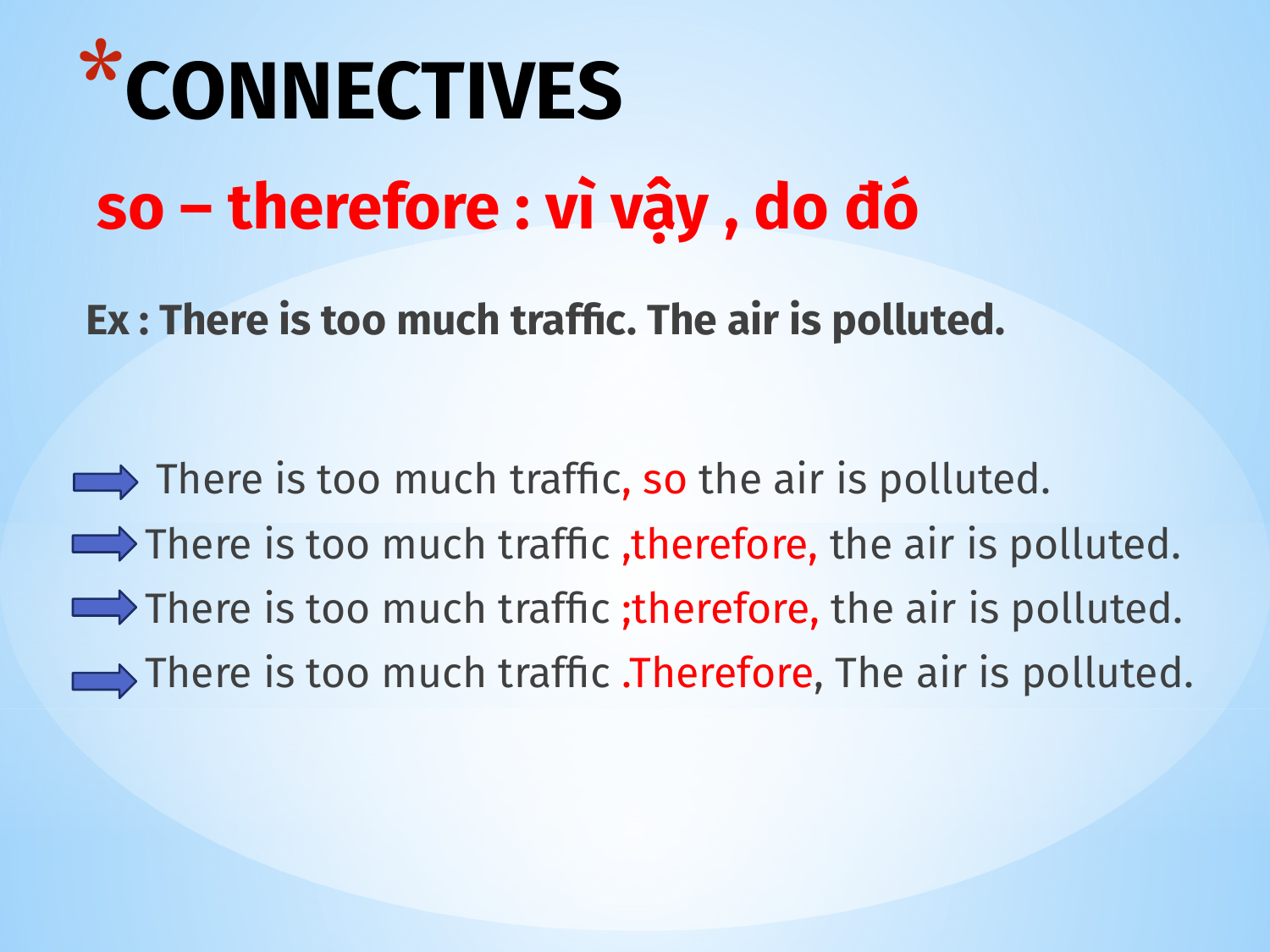

# CONNECTIVES
so – therefore : vì vậy , do đó
Ex : There is too much traffic. The air is polluted.

         There is too much traffic, so the air is polluted.
        There is too much traffic ,therefore, the air is polluted.
        There is too much traffic ;therefore, the air is polluted.
        There is too much traffic .Therefore, The air is polluted.